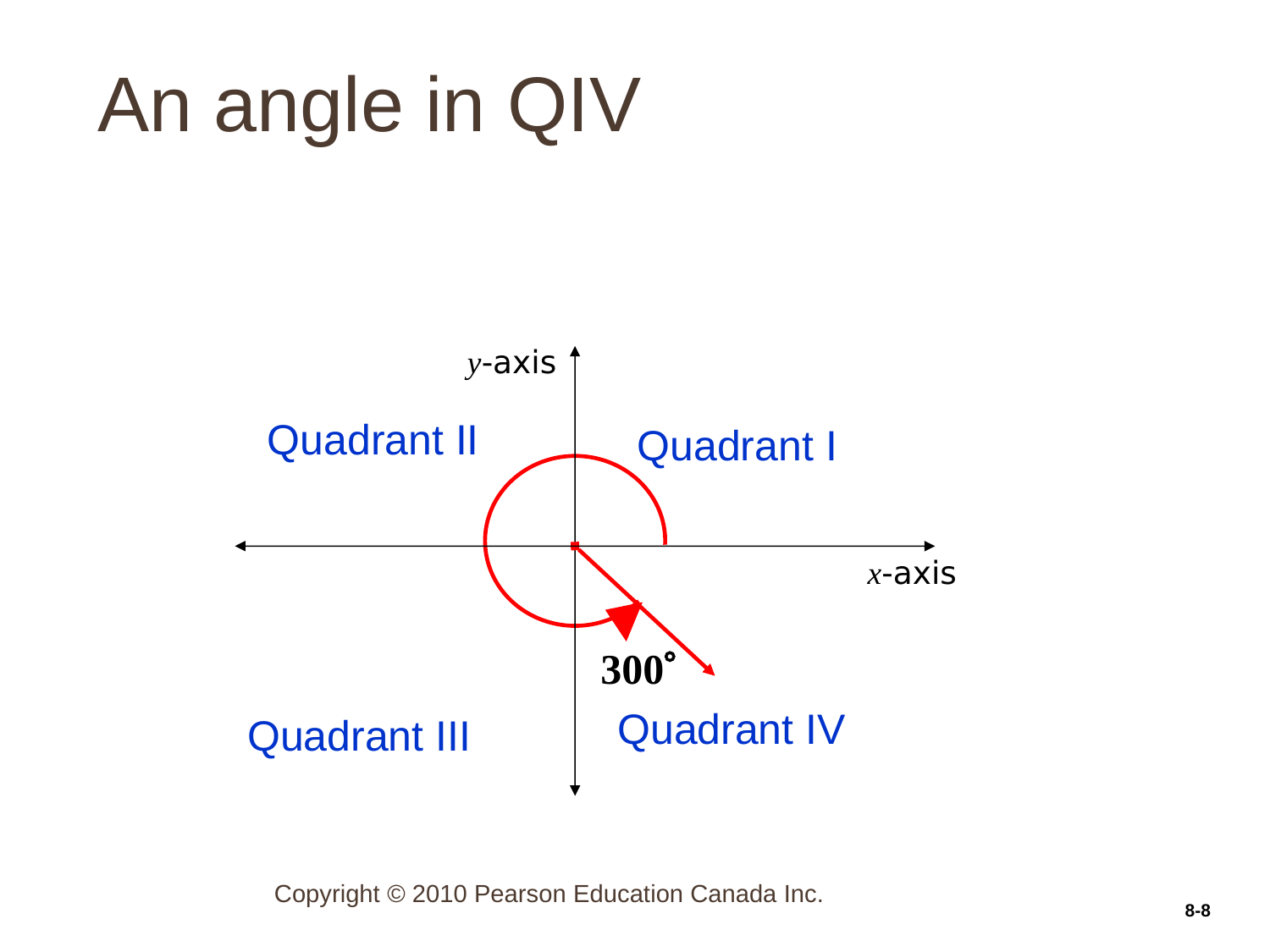

# An angle in QIV
8-8
y-axis

Quadrant II
Quadrant I

x-axis

300°
Quadrant IV
Quadrant III
Copyright © 2010 Pearson Education Canada Inc.
8-8